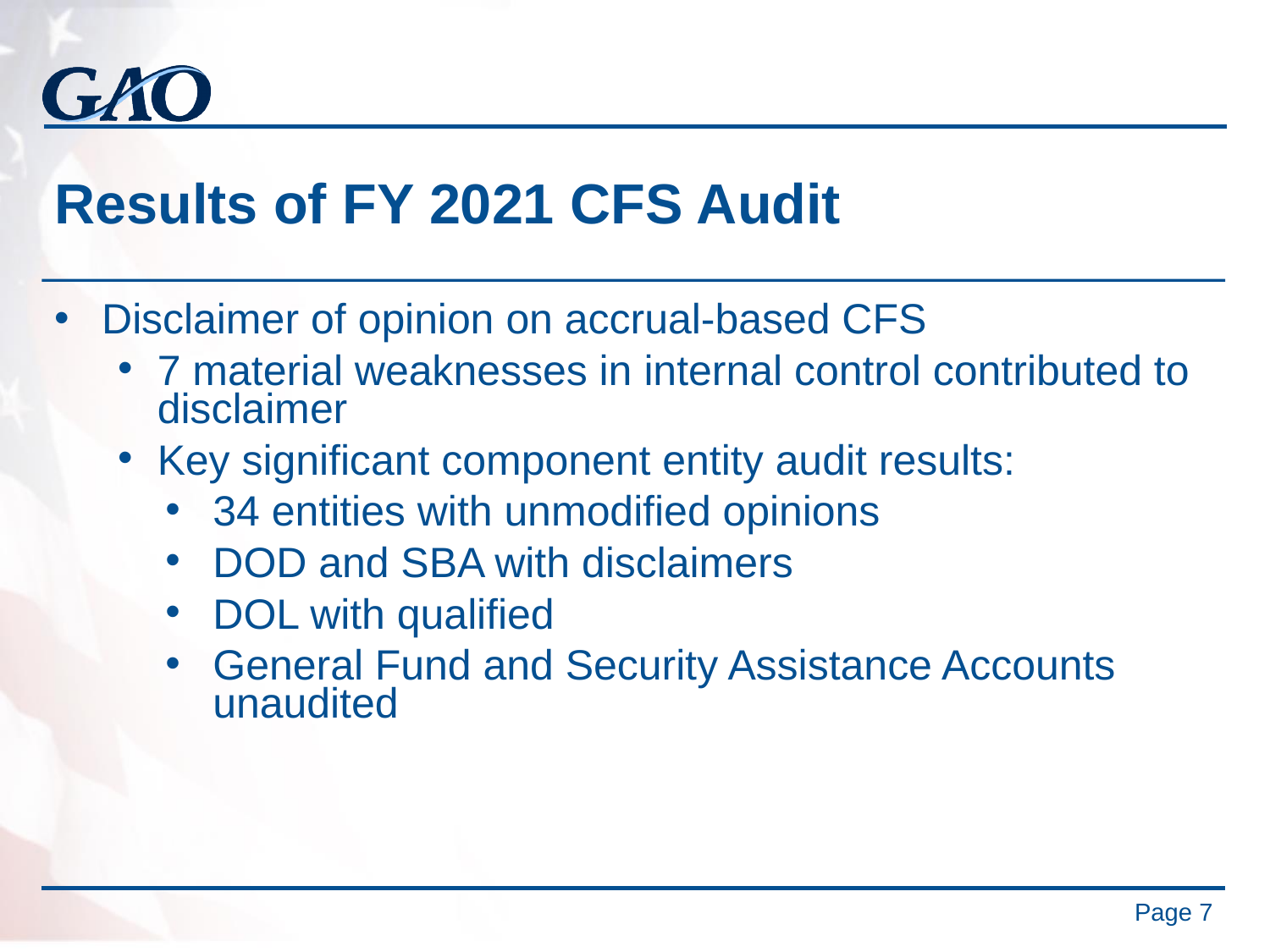

# Results of FY 2021 CFS Audit
Disclaimer of opinion on accrual-based CFS
7 material weaknesses in internal control contributed to disclaimer
Key significant component entity audit results:
34 entities with unmodified opinions
DOD and SBA with disclaimers
DOL with qualified
General Fund and Security Assistance Accounts unaudited

Page 7